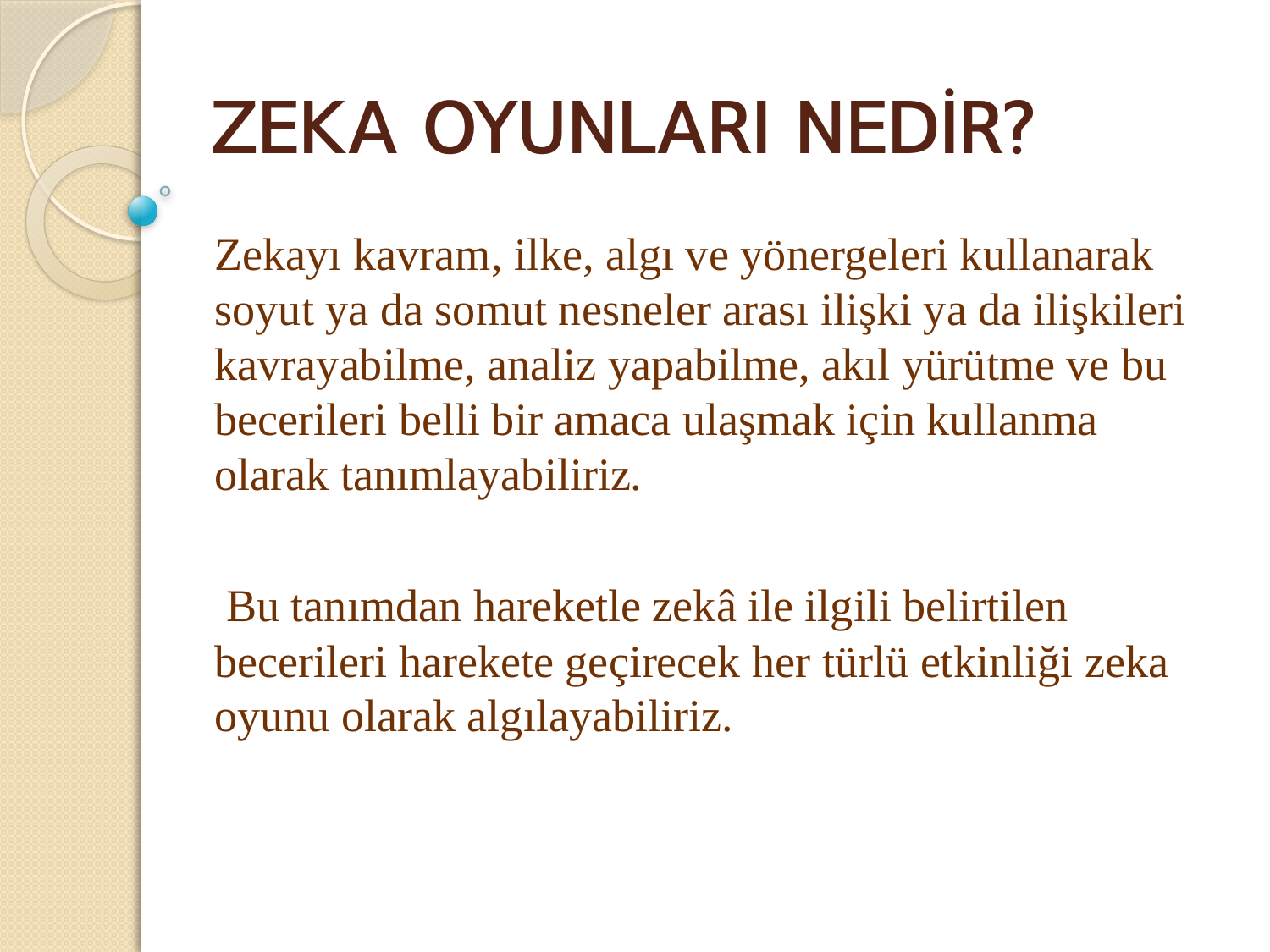

# ZEKA OYUNLARI NEDİR?

Zekayı kavram, ilke, algı ve yönergeleri kullanarak soyut ya da somut nesneler arası ilişki ya da ilişkileri kavrayabilme, analiz yapabilme, akıl yürütme ve bu becerileri belli bir amaca ulaşmak için kullanma olarak tanımlayabiliriz.

 Bu tanımdan hareketle zekâ ile ilgili belirtilen becerileri harekete geçirecek her türlü etkinliği zeka oyunu olarak algılayabiliriz.